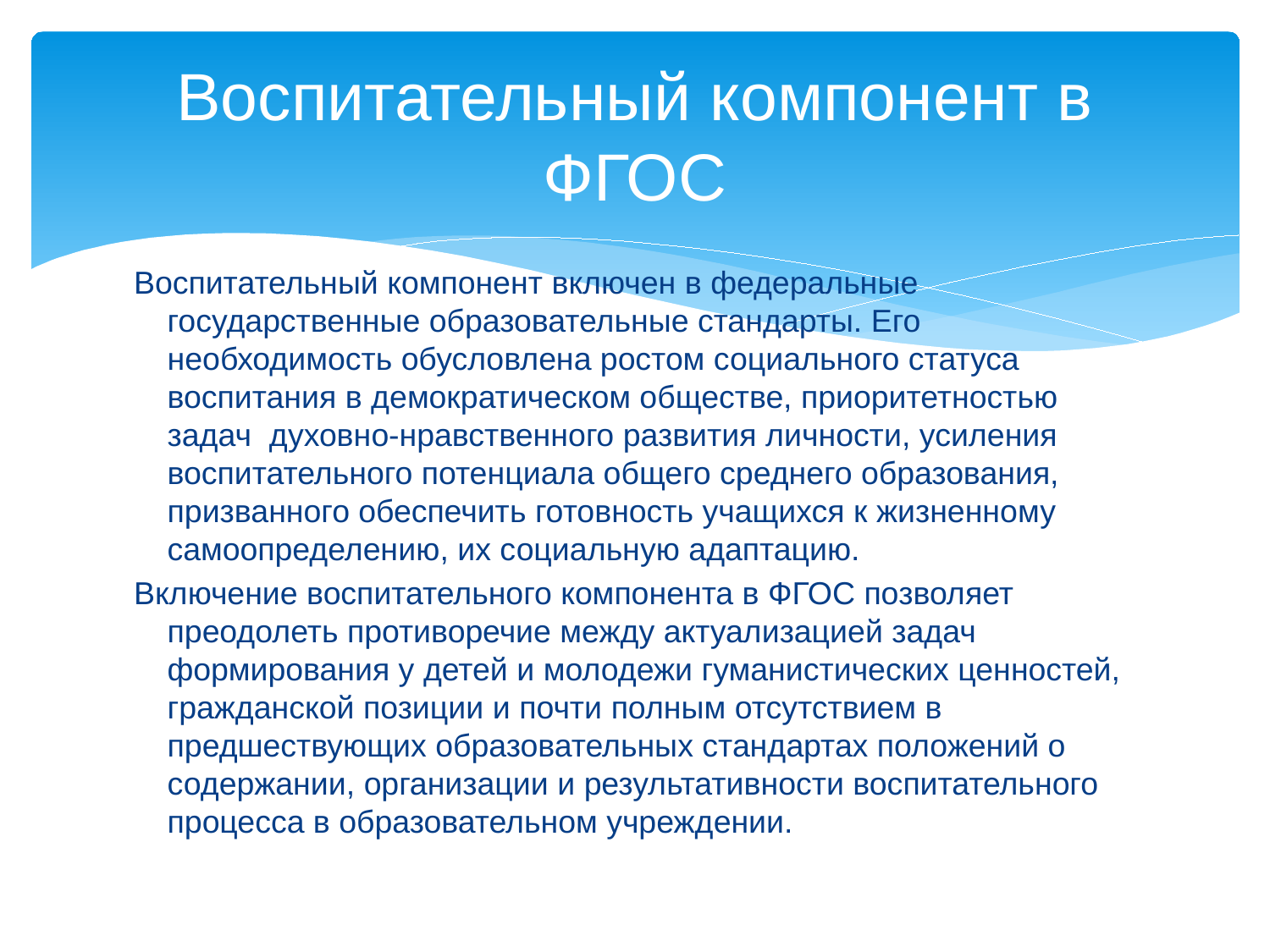

# Воспитательный компонент в ФГОС
Воспитательный компонент включен в федеральные государственные образовательные стандарты. Его необходимость обусловлена ростом социального статуса воспитания в демократическом обществе, приоритетностью задач  духовно-нравственного развития личности, усиления воспитательного потенциала общего среднего образования, призванного обеспечить готовность учащихся к жизненному самоопределению, их социальную адаптацию.
Включение воспитательного компонента в ФГОС позволяет преодолеть противоречие между актуализацией задач формирования у детей и молодежи гуманистических ценностей, гражданской позиции и почти полным отсутствием в предшествующих образовательных стандартах положений о содержании, организации и результативности воспитательного процесса в образовательном учреждении.